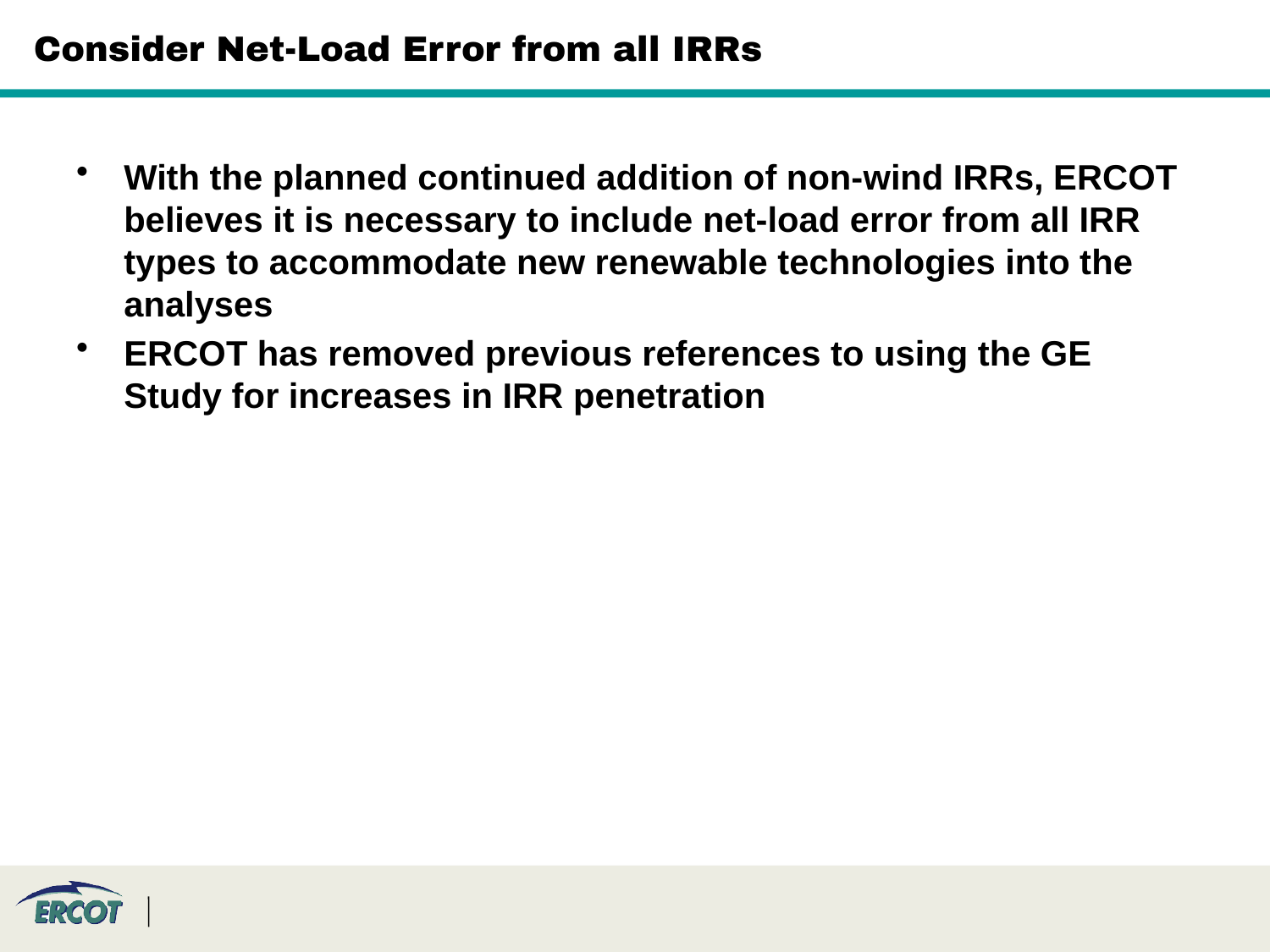

# Consider Net-Load Error from all IRRs
With the planned continued addition of non-wind IRRs, ERCOT believes it is necessary to include net-load error from all IRR types to accommodate new renewable technologies into the analyses
ERCOT has removed previous references to using the GE Study for increases in IRR penetration